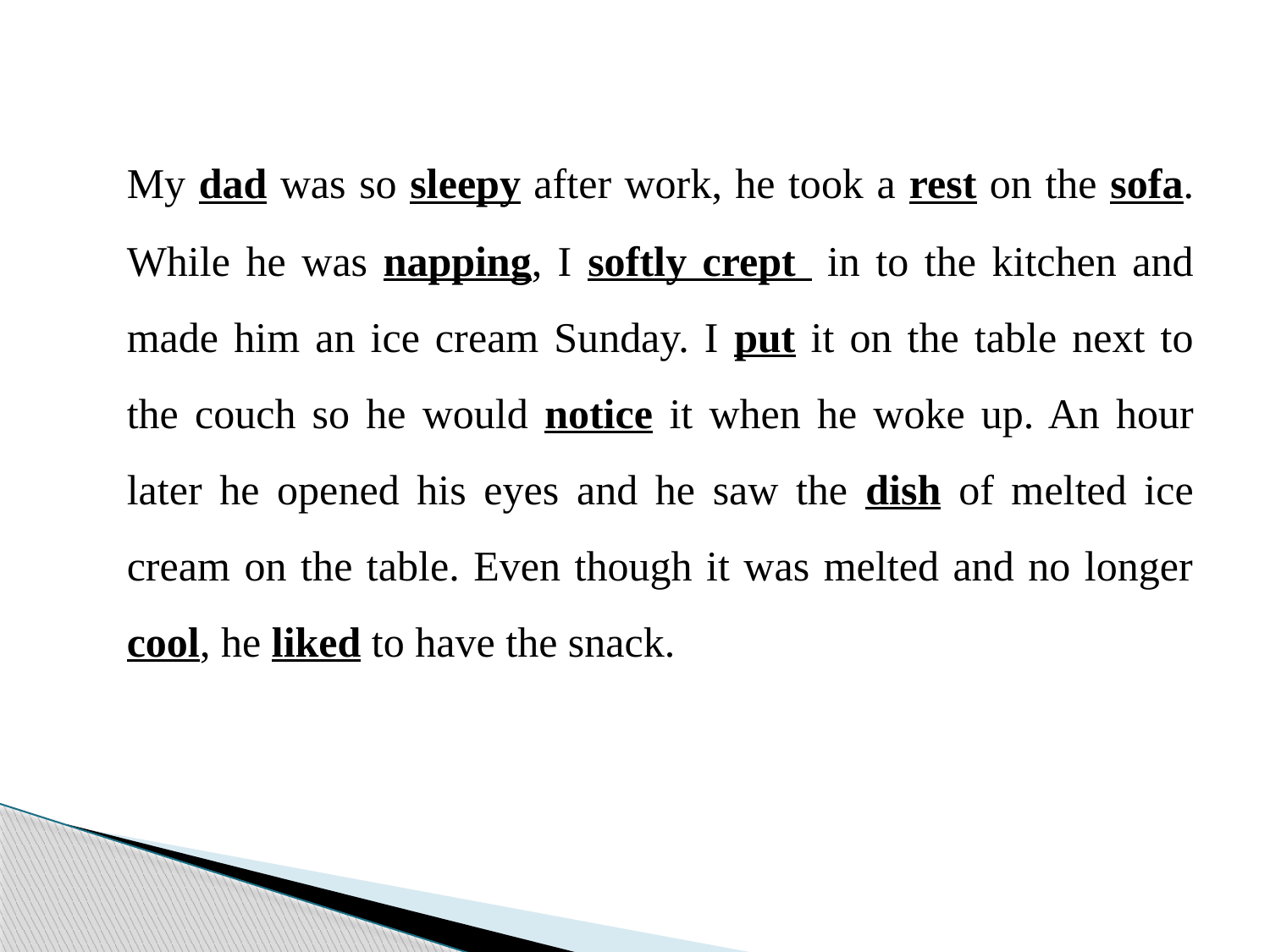

My dad was so sleepy after work, he took a rest on the sofa. While he was napping, I softly crept  in to the kitchen and made him an ice cream Sunday. I put it on the table next to the couch so he would notice it when he woke up. An hour later he opened his eyes and he saw the dish of melted ice cream on the table. Even though it was melted and no longer cool, he liked to have the snack.